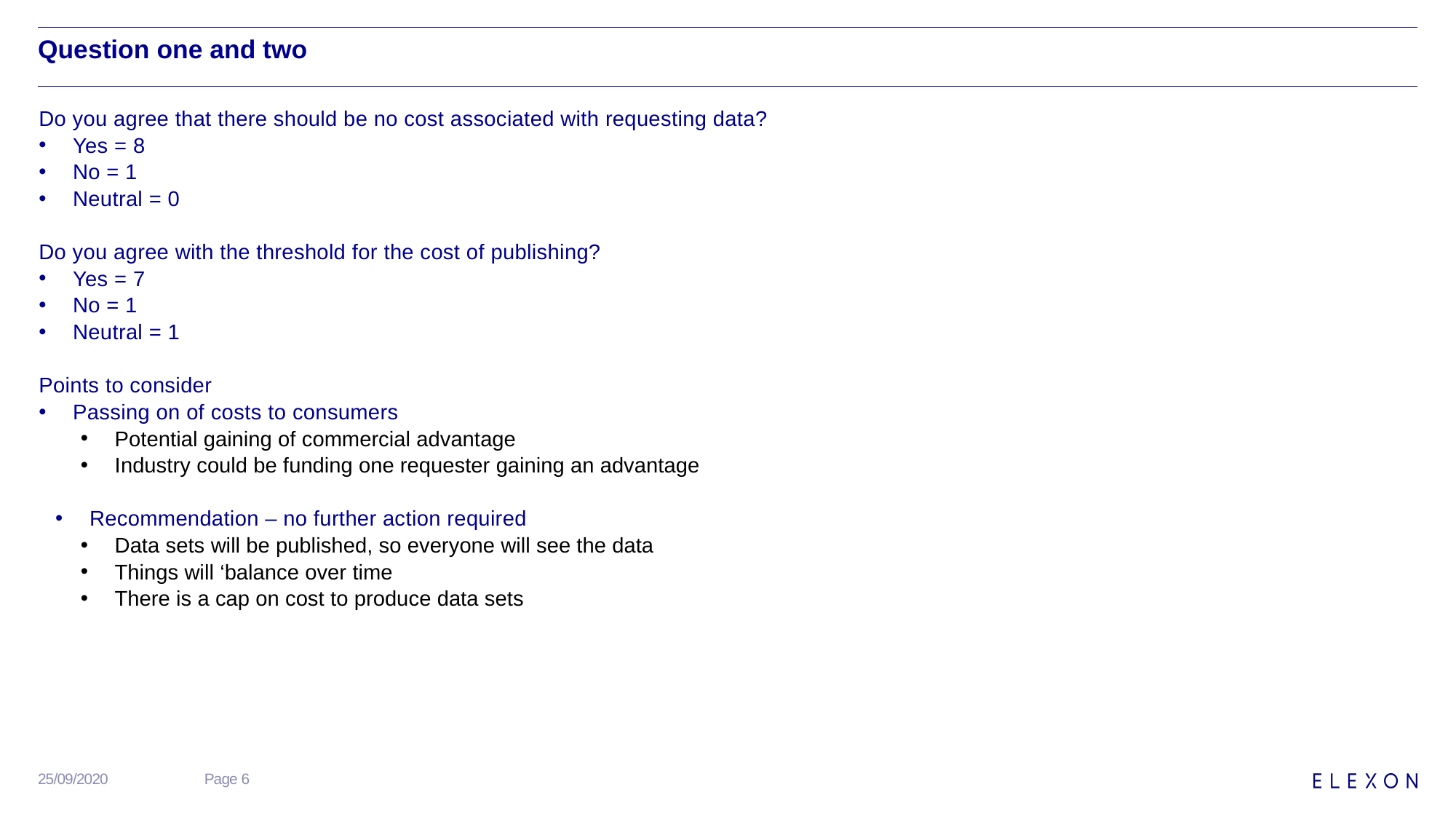

# Question one and two
Do you agree that there should be no cost associated with requesting data?
Yes = 8
No = 1
Neutral = 0

Do you agree with the threshold for the cost of publishing?
Yes = 7
No = 1
Neutral = 1

Points to consider
Passing on of costs to consumers
Potential gaining of commercial advantage
Industry could be funding one requester gaining an advantage

Recommendation – no further action required
Data sets will be published, so everyone will see the data
Things will ‘balance over time
There is a cap on cost to produce data sets

25/09/2020
Page 6